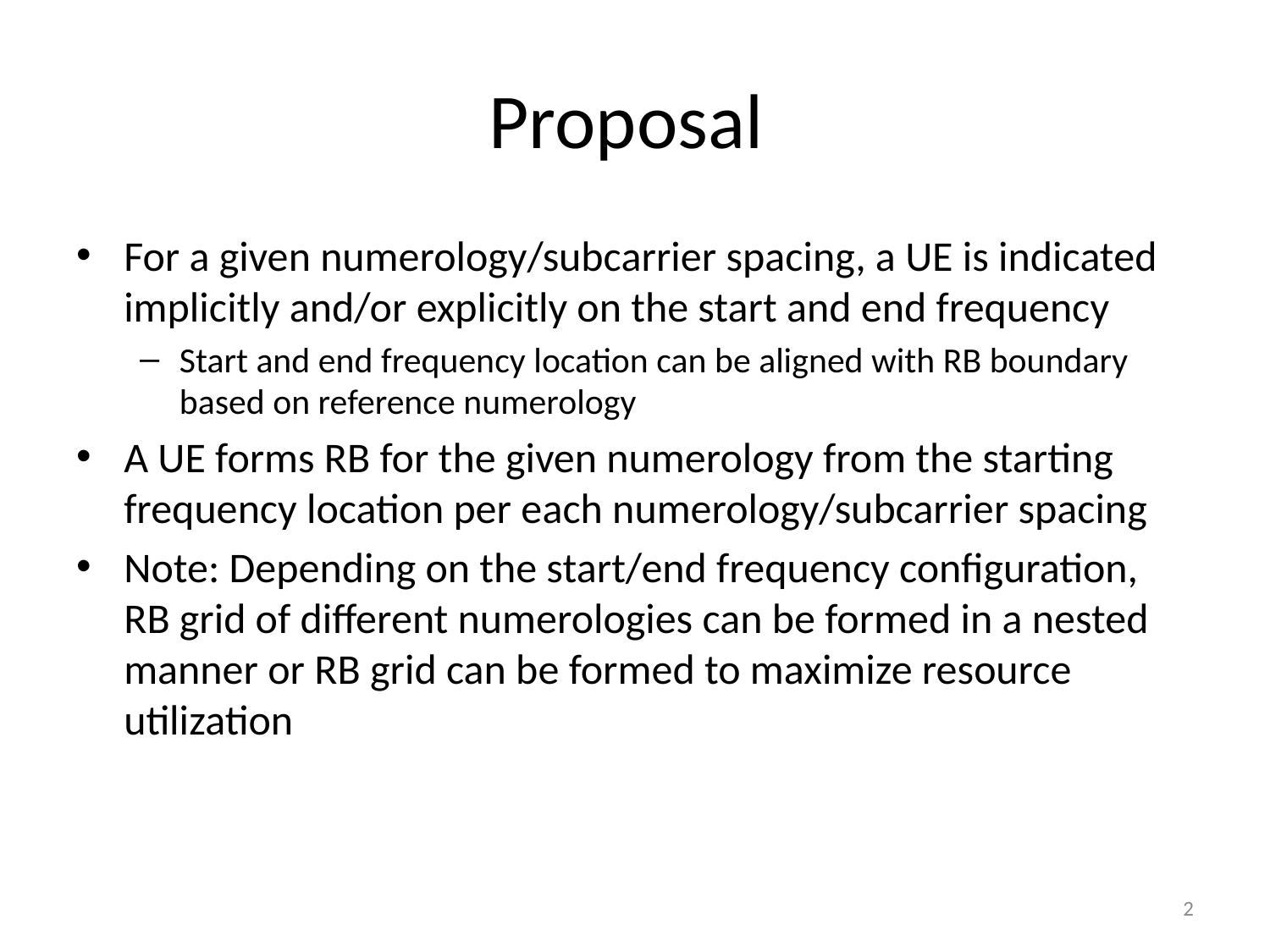

# Proposal
For a given numerology/subcarrier spacing, a UE is indicated implicitly and/or explicitly on the start and end frequency
Start and end frequency location can be aligned with RB boundary based on reference numerology
A UE forms RB for the given numerology from the starting frequency location per each numerology/subcarrier spacing
Note: Depending on the start/end frequency configuration, RB grid of different numerologies can be formed in a nested manner or RB grid can be formed to maximize resource utilization
2